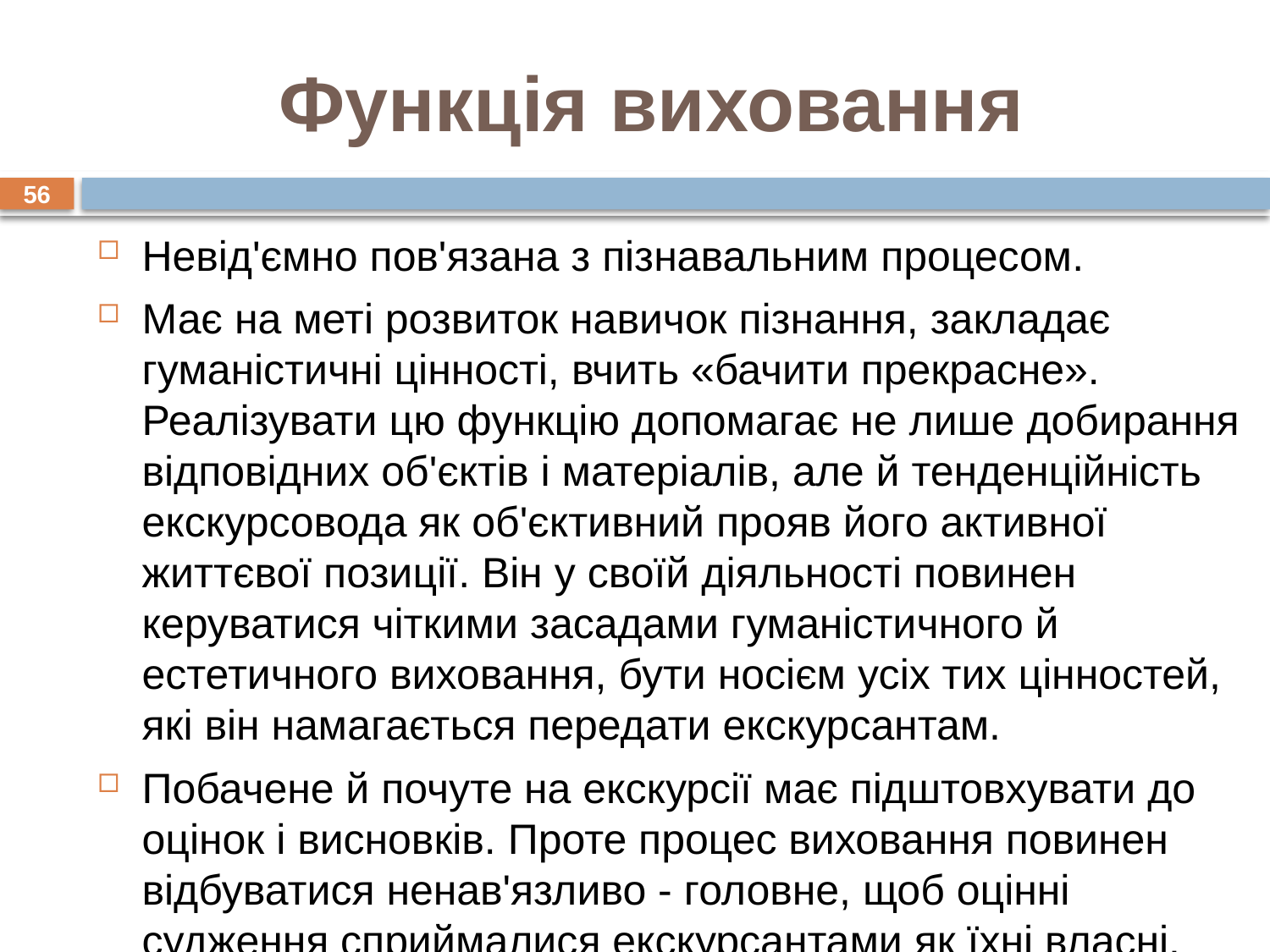

# Функція виховання
56
Невід'ємно пов'язана з пізнавальним процесом.
Має на меті розвиток навичок пізнання, закладає гуманістичні цінності, вчить «бачити прекрасне». Реалізувати цю функцію допомагає не лише добирання відповідних об'єктів і матеріалів, але й тенденційність екскурсовода як об'єктивний прояв його активної життєвої позиції. Він у своїй діяльності повинен керуватися чіткими засадами гуманістичного й естетичного виховання, бути носієм усіх тих цінностей, які він намагається передати екскурсантам.
Побачене й почуте на екскурсії має підштовхувати до оцінок і висновків. Проте процес виховання повинен відбуватися ненав'язливо - головне, щоб оцінні судження сприймалися екскурсантами як їхні власні.